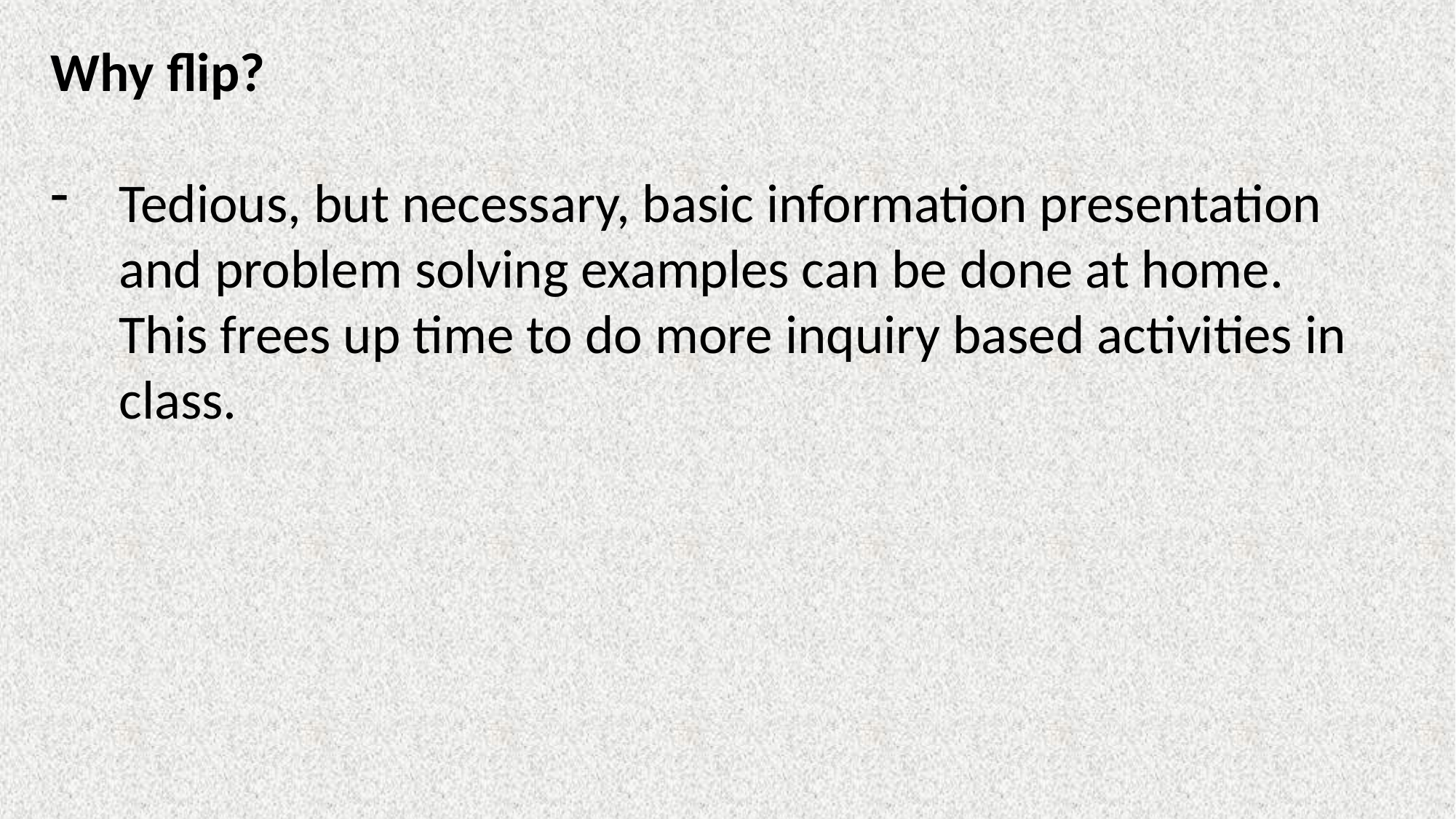

Why flip?

Tedious, but necessary, basic information presentation and problem solving examples can be done at home. This frees up time to do more inquiry based activities in class.